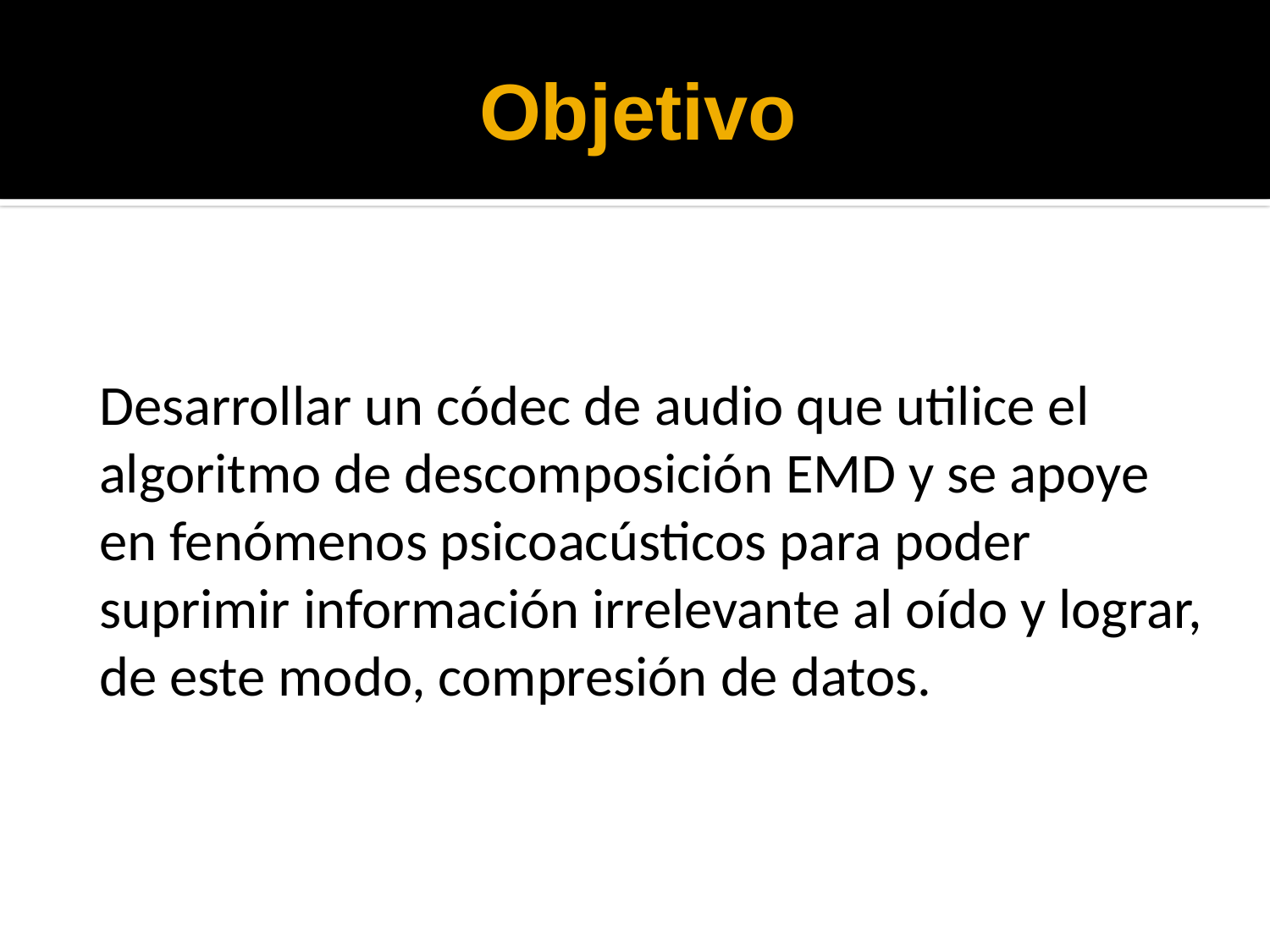

# Objetivo
Desarrollar un códec de audio que utilice el algoritmo de descomposición EMD y se apoye en fenómenos psicoacústicos para poder suprimir información irrelevante al oído y lograr, de este modo, compresión de datos.